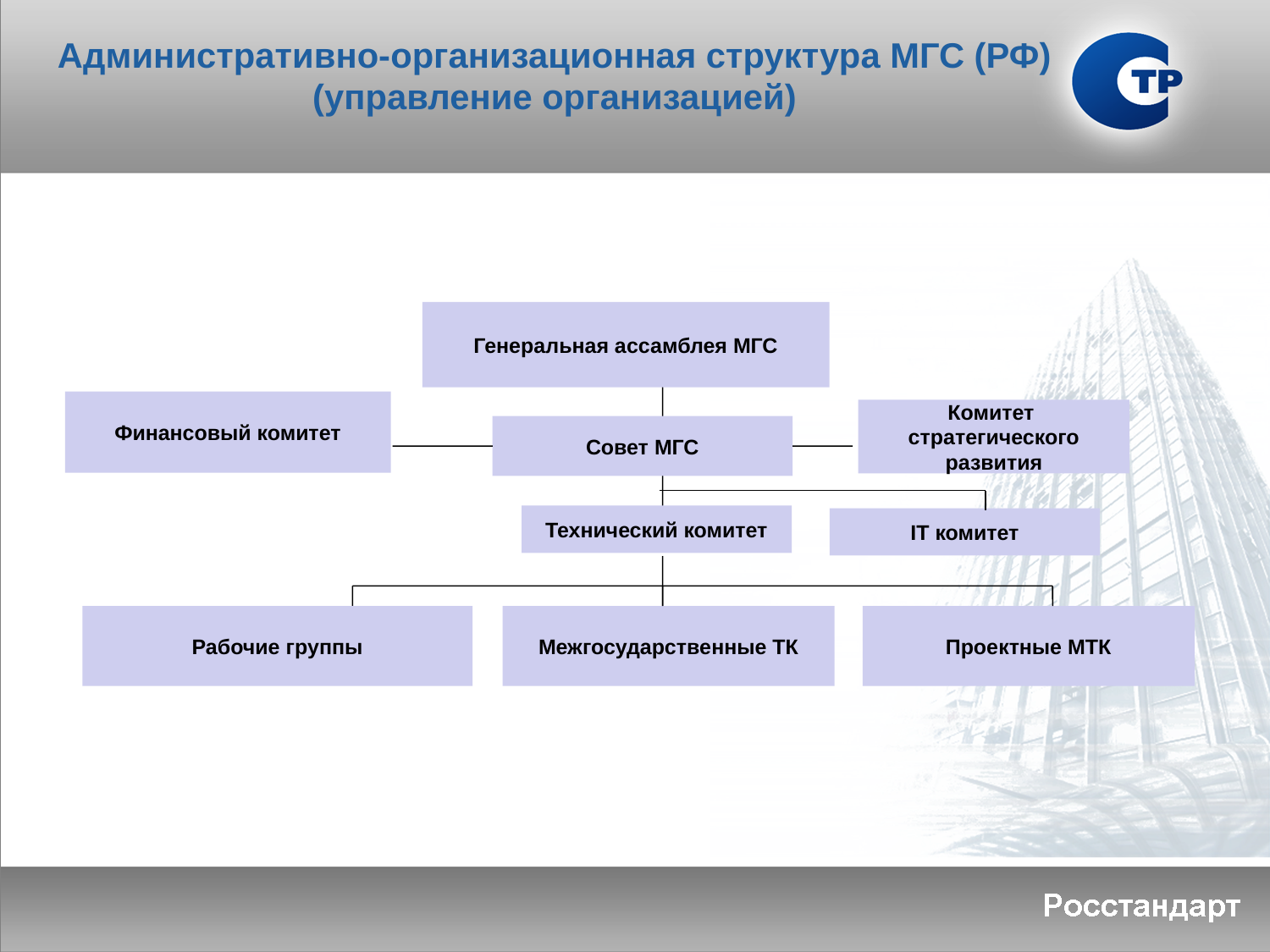

Административно-организационная структура МГС (РФ)
(управление организацией)

Генеральная ассамблея МГС

Финансовый комитет
Комитет
стратегического развития
Совет МГС

Технический комитет
IT комитет

Рабочие группы
Межгосударственные ТК
Проектные МТК